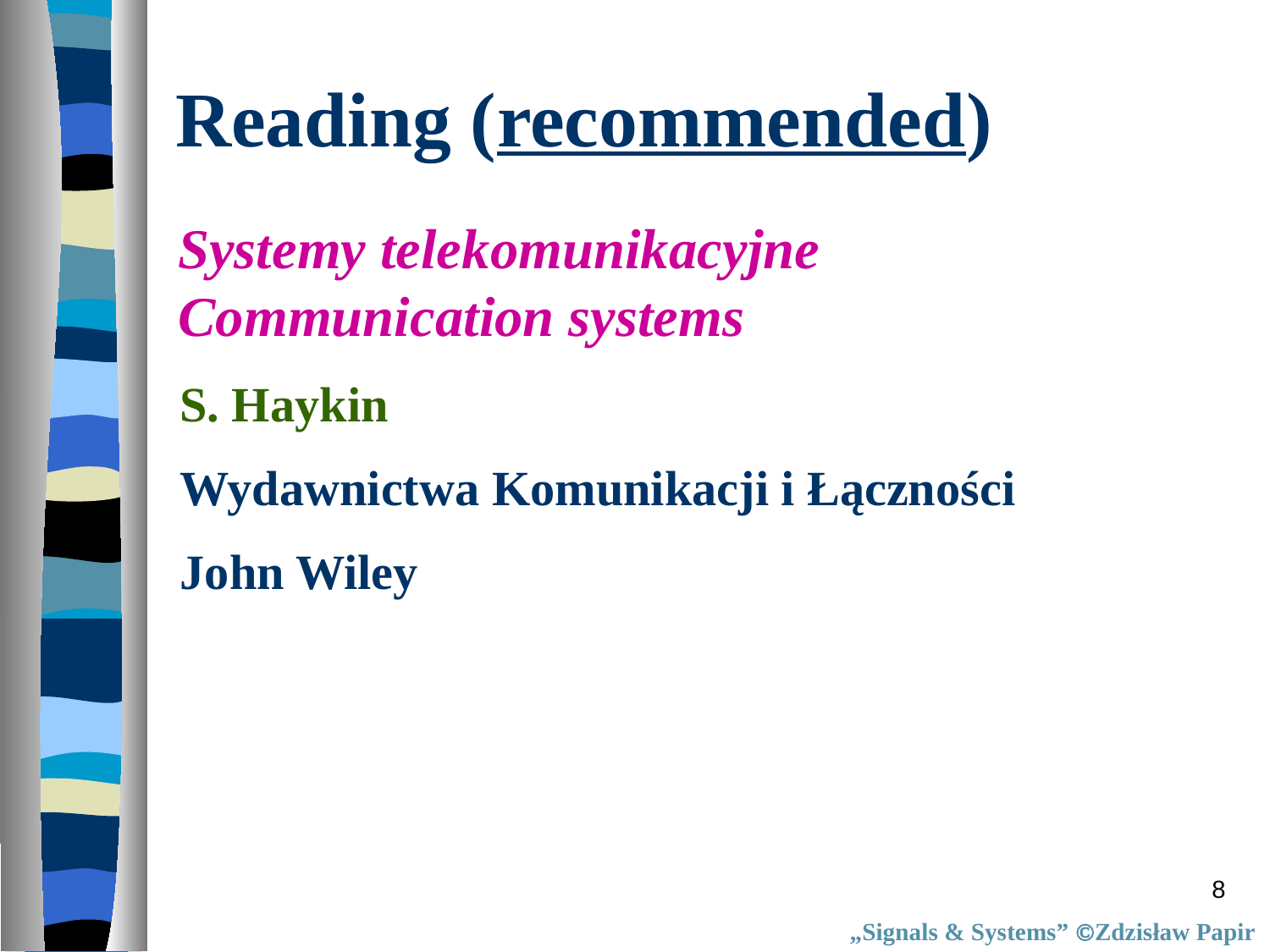

Reading (recommended)
Systemy telekomunikacyjne
Communication systems
S. Haykin
Wydawnictwa Komunikacji i Łączności
John Wiley
8
„Signals & Systems” ©Zdzisław Papir